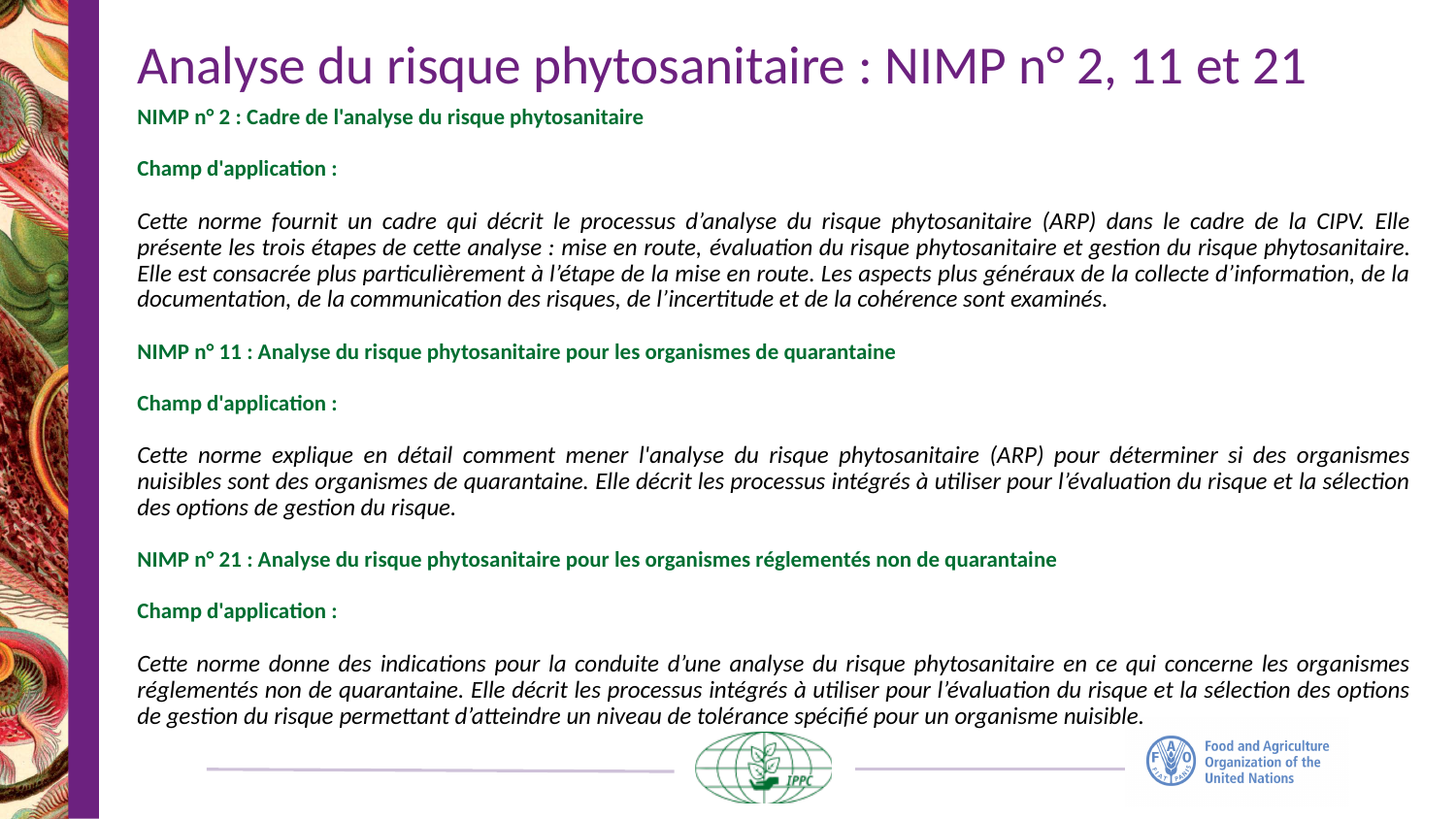

# Analyse du risque phytosanitaire : NIMP n° 2, 11 et 21
NIMP n° 2 : Cadre de l'analyse du risque phytosanitaire
Champ d'application :
Cette norme fournit un cadre qui décrit le processus d’analyse du risque phytosanitaire (ARP) dans le cadre de la CIPV. Elle présente les trois étapes de cette analyse : mise en route, évaluation du risque phytosanitaire et gestion du risque phytosanitaire. Elle est consacrée plus particulièrement à l’étape de la mise en route. Les aspects plus généraux de la collecte d’information, de la documentation, de la communication des risques, de l’incertitude et de la cohérence sont examinés.
NIMP n° 11 : Analyse du risque phytosanitaire pour les organismes de quarantaine
Champ d'application :
Cette norme explique en détail comment mener l'analyse du risque phytosanitaire (ARP) pour déterminer si des organismes nuisibles sont des organismes de quarantaine. Elle décrit les processus intégrés à utiliser pour l’évaluation du risque et la sélection des options de gestion du risque.
NIMP n° 21 : Analyse du risque phytosanitaire pour les organismes réglementés non de quarantaine
Champ d'application :
Cette norme donne des indications pour la conduite d’une analyse du risque phytosanitaire en ce qui concerne les organismes réglementés non de quarantaine. Elle décrit les processus intégrés à utiliser pour l’évaluation du risque et la sélection des options de gestion du risque permettant d’atteindre un niveau de tolérance spécifié pour un organisme nuisible.